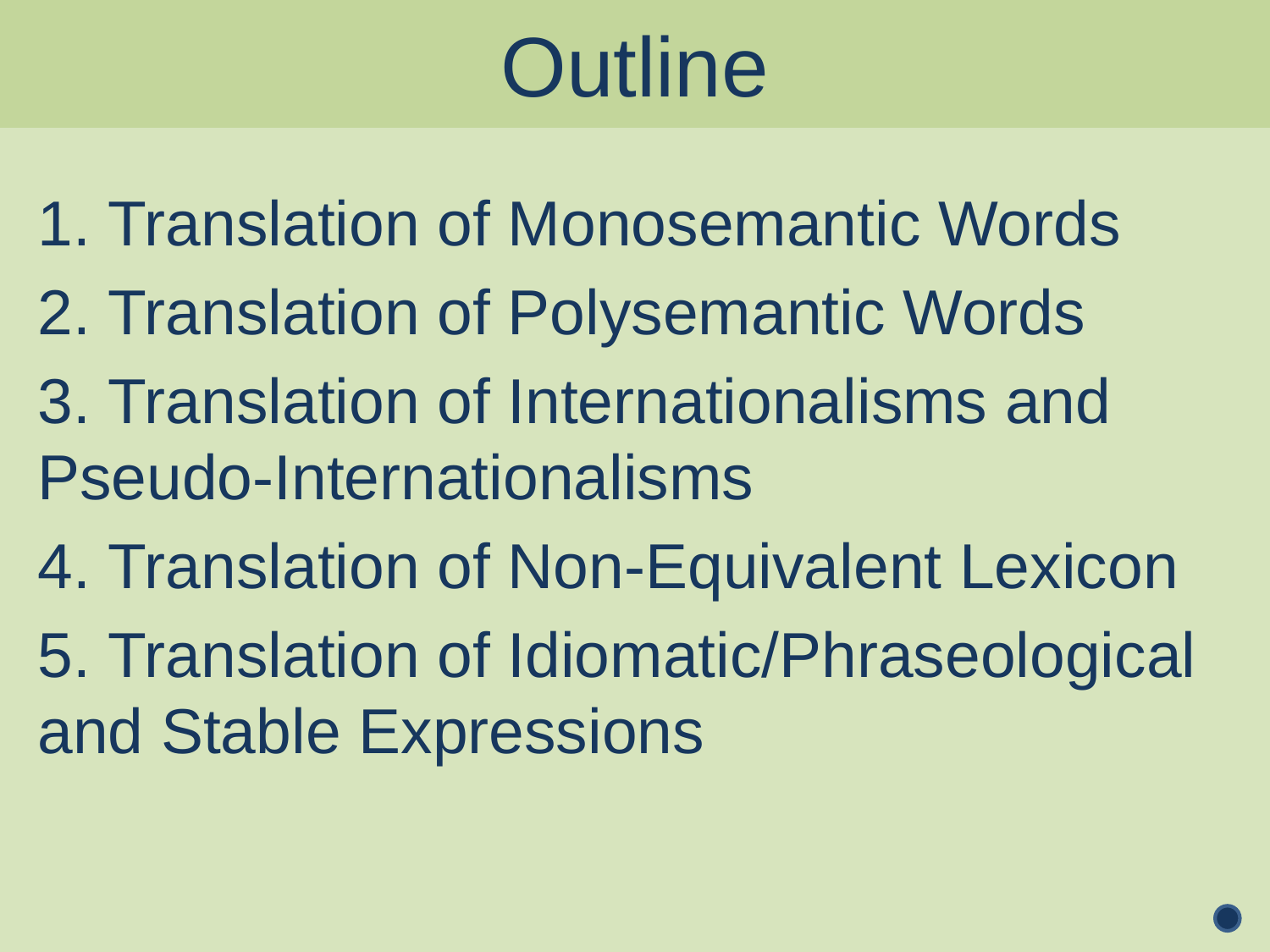

Outline
1. Translation of Monosemantic Words
2. Translation of Polysemantic Words
3. Translation of Internationalisms and Pseudo-Internationalisms
4. Translation of Non-Equivalent Lexicon
5. Translation of Idiomatic/Phraseological and Stable Expressions